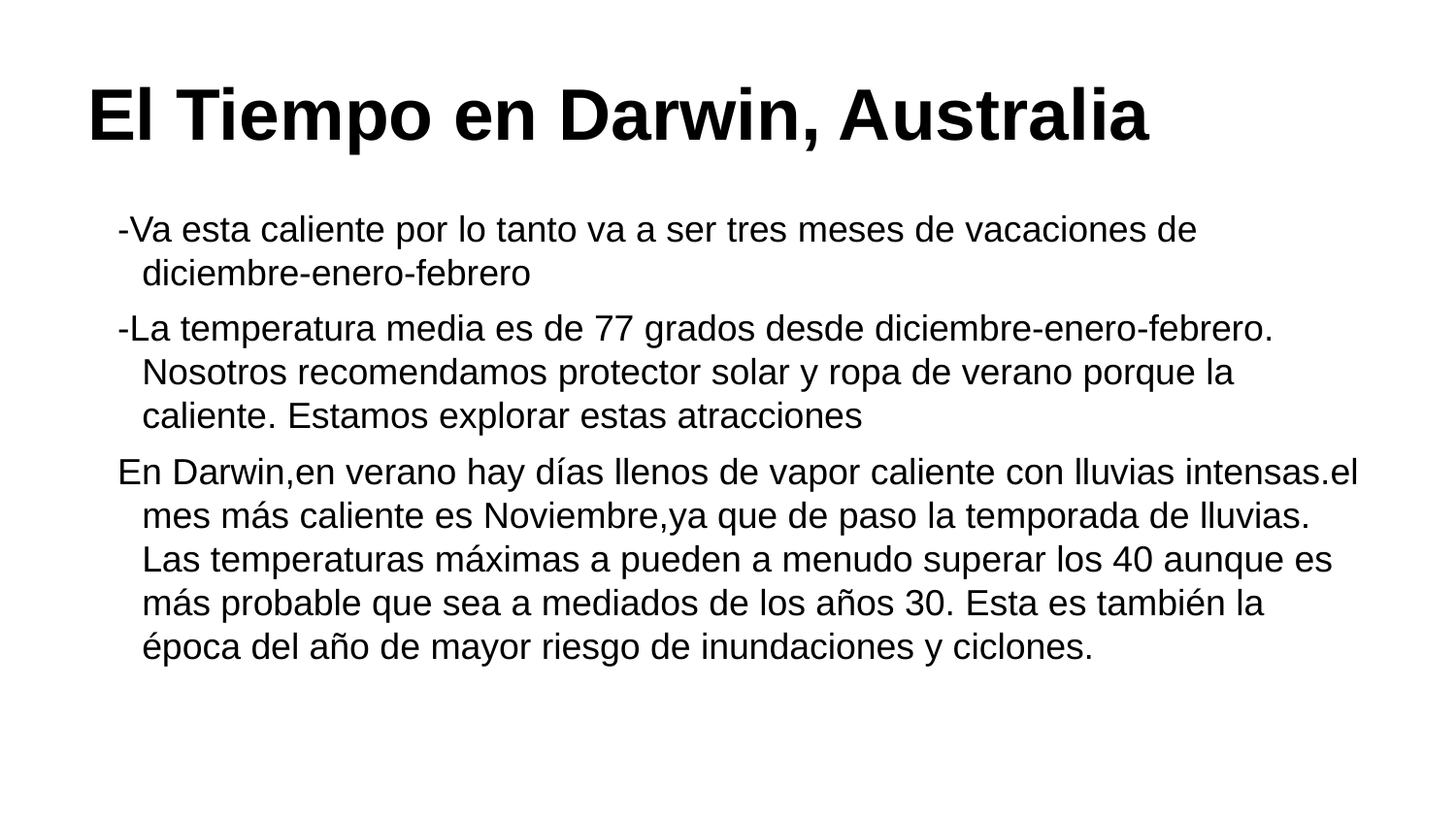

# El Tiempo en Darwin, Australia
-Va esta caliente por lo tanto va a ser tres meses de vacaciones de diciembre-enero-febrero
-La temperatura media es de 77 grados desde diciembre-enero-febrero. Nosotros recomendamos protector solar y ropa de verano porque la caliente. Estamos explorar estas atracciones
En Darwin,en verano hay días llenos de vapor caliente con lluvias intensas.el mes más caliente es Noviembre,ya que de paso la temporada de lluvias. Las temperaturas máximas a pueden a menudo superar los 40 aunque es más probable que sea a mediados de los años 30. Esta es también la época del año de mayor riesgo de inundaciones y ciclones.